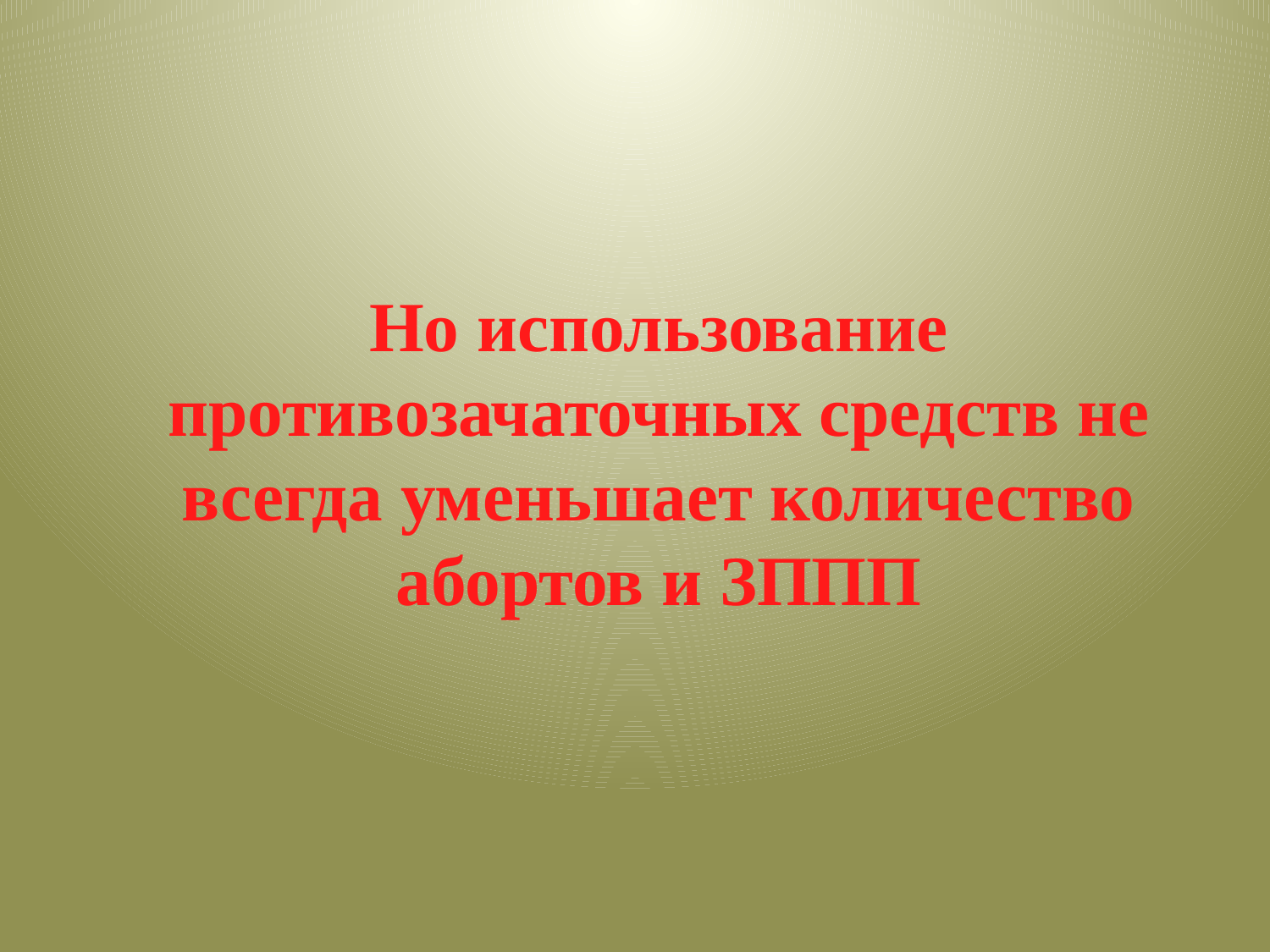

#
	Но использование противозачаточных средств не всегда уменьшает количество абортов и ЗППП